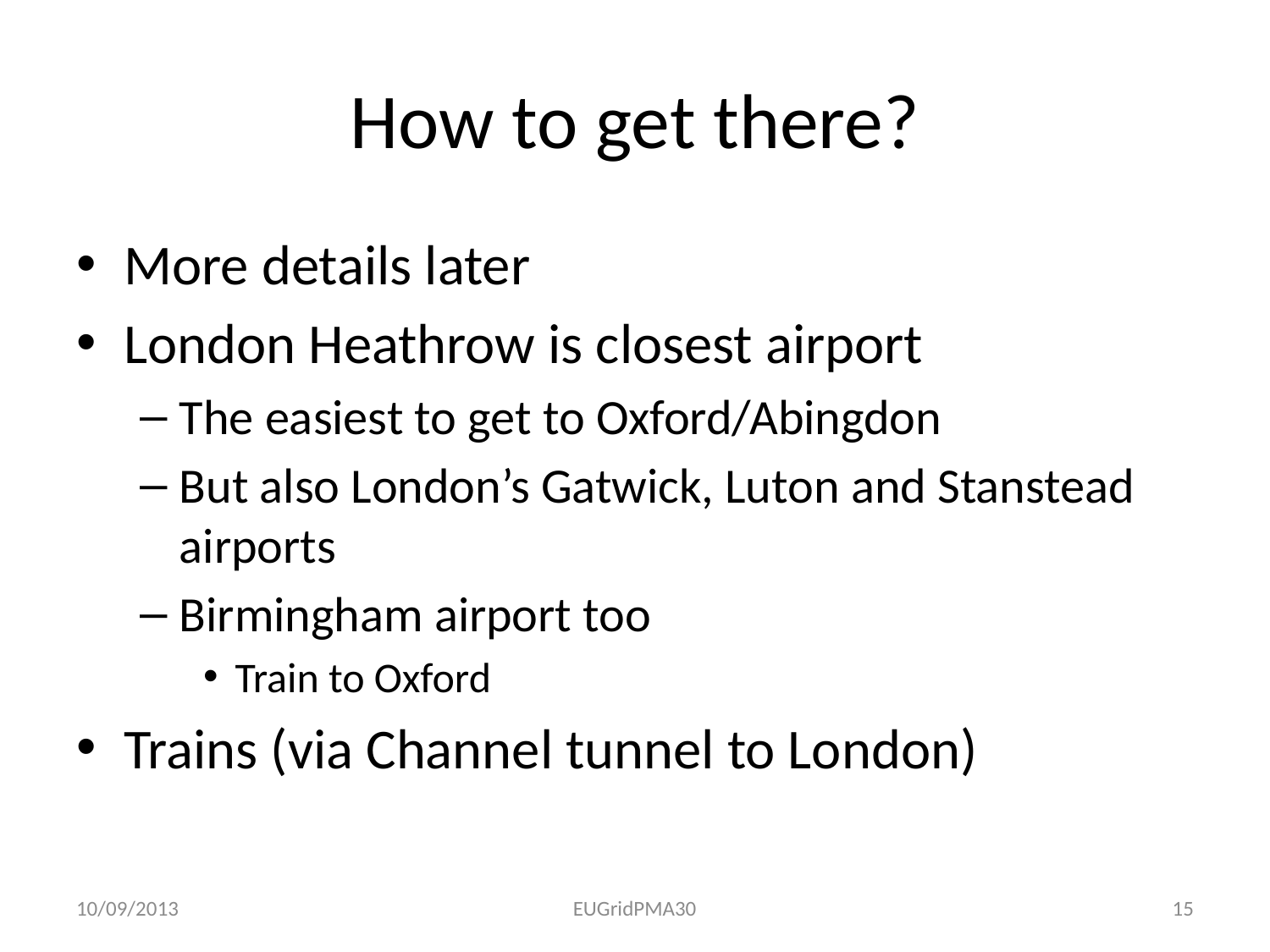

# How to get there?
More details later
London Heathrow is closest airport
The easiest to get to Oxford/Abingdon
But also London’s Gatwick, Luton and Stanstead airports
Birmingham airport too
Train to Oxford
Trains (via Channel tunnel to London)
10/09/2013
EUGridPMA30
15